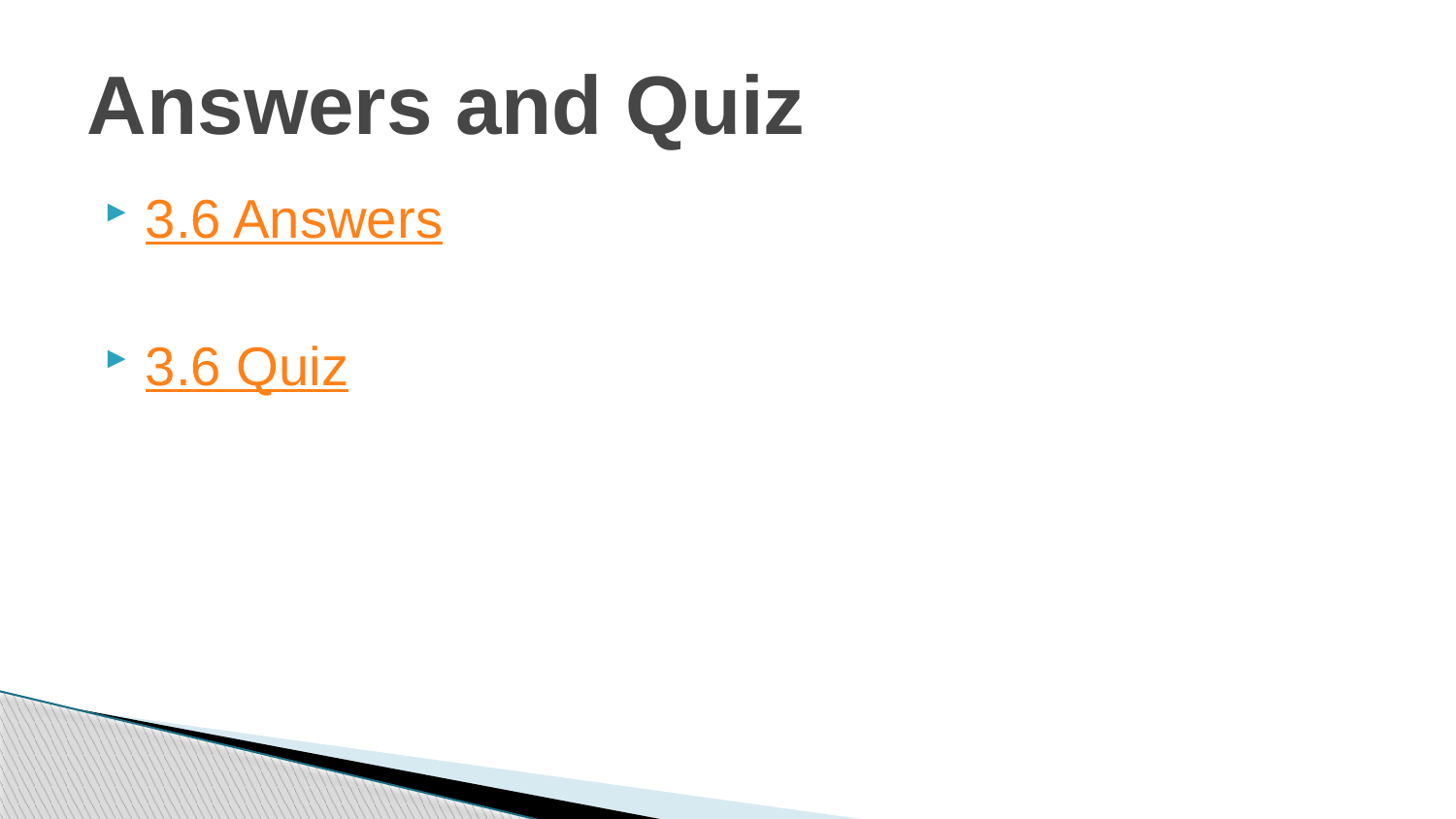

# Answers and Quiz
3.6 Answers

3.6 Quiz